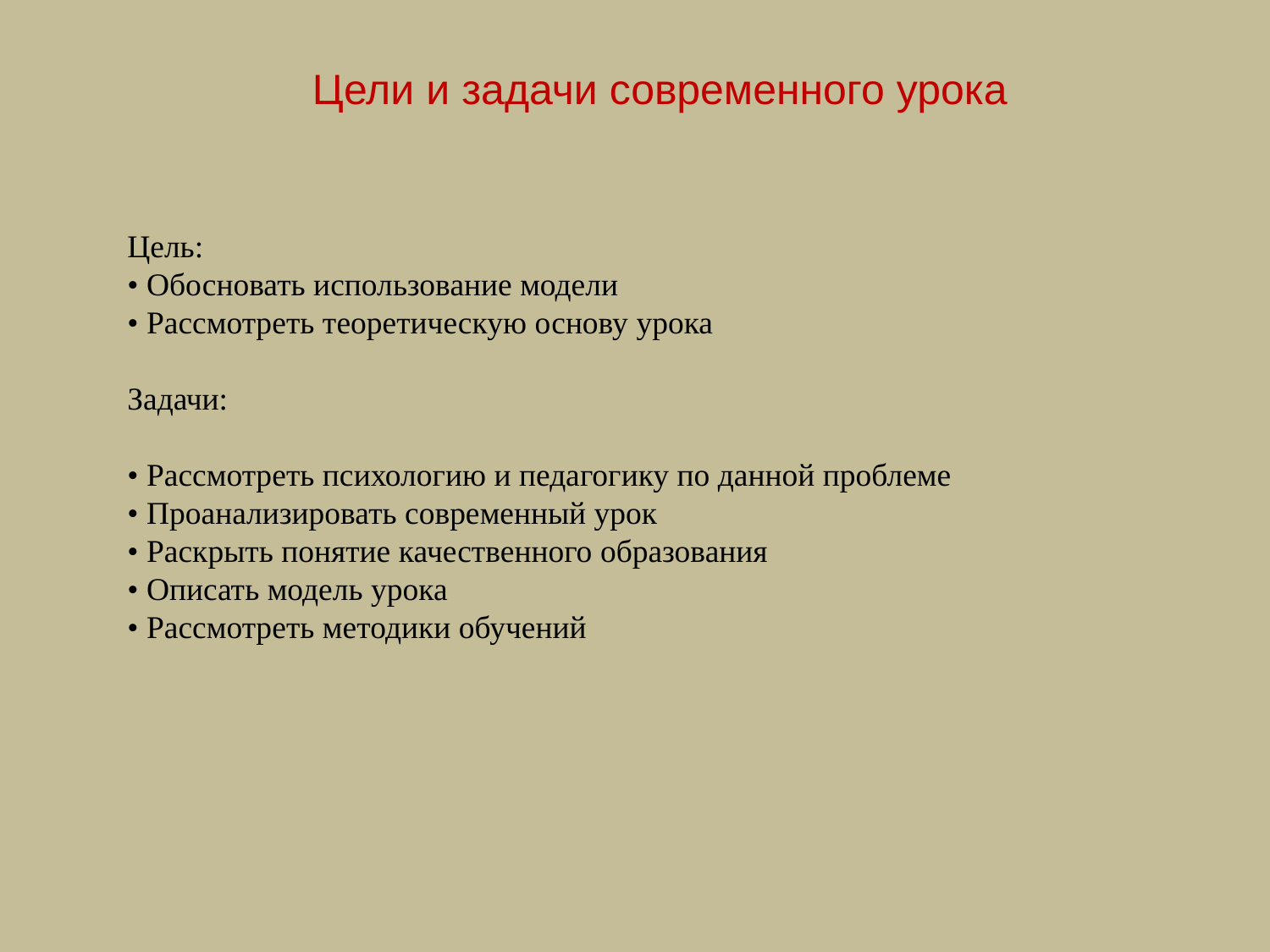

Цели и задачи современного урока
Цель:
• Обосновать использование модели
• Рассмотреть теоретическую основу урока

Задачи:

• Рассмотреть психологию и педагогику по данной проблеме
• Проанализировать современный урок
• Раскрыть понятие качественного образования
• Описать модель урока
• Рассмотреть методики обучений